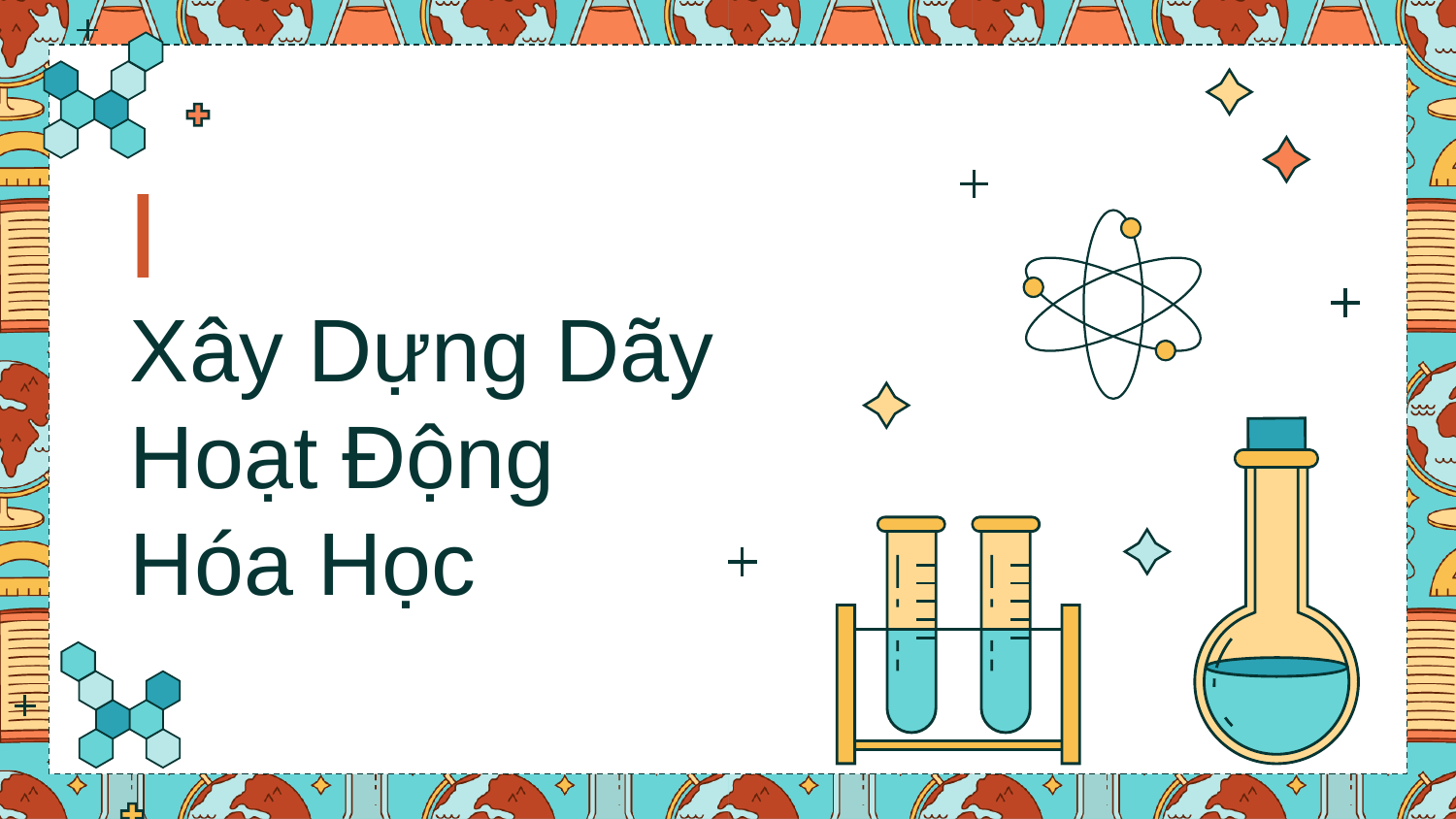

I

# Xây Dựng Dãy Hoạt Động Hóa Học